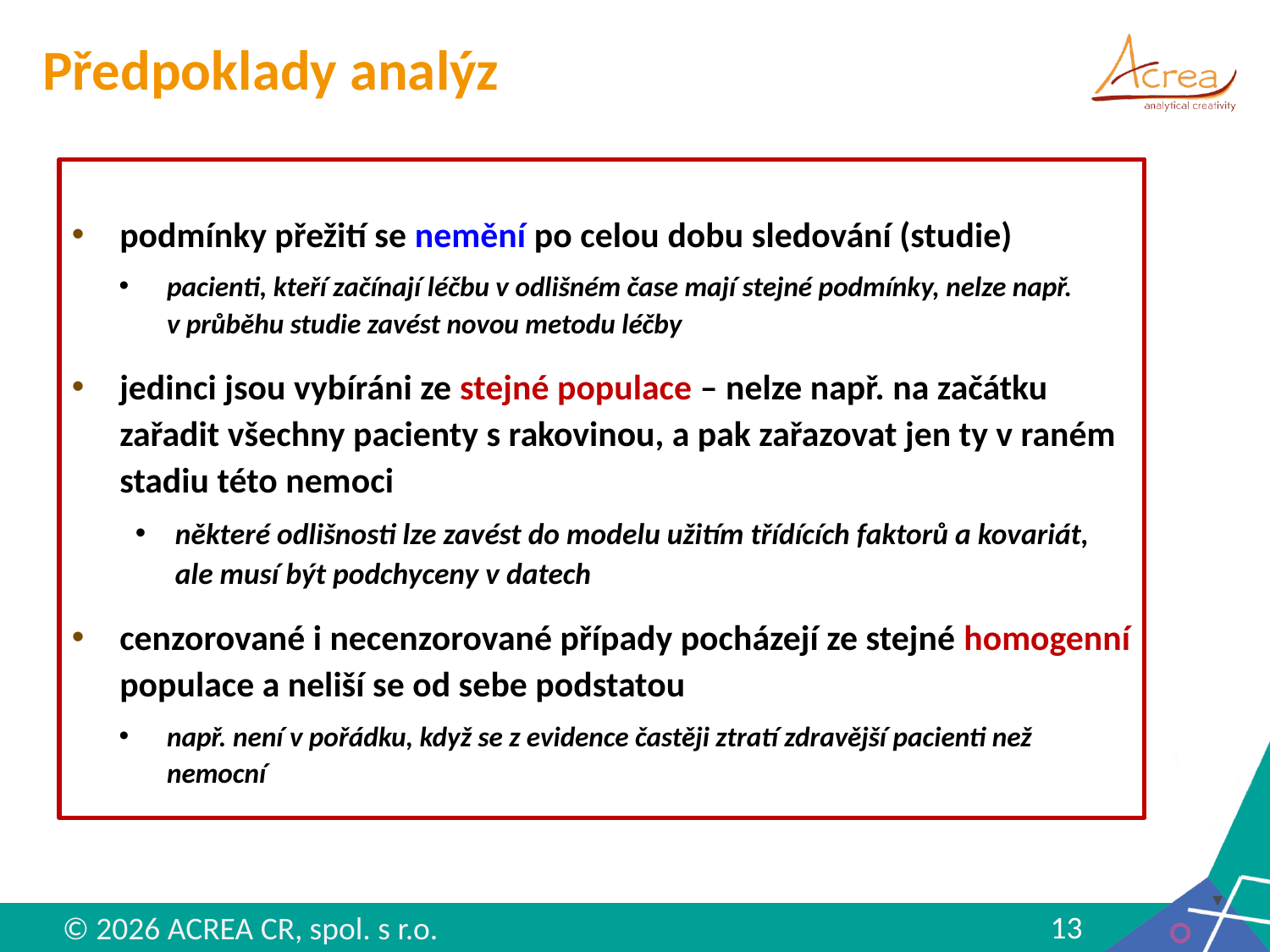

# Předpoklady analýz

podmínky přežití se nemění po celou dobu sledování (studie)
pacienti, kteří začínají léčbu v odlišném čase mají stejné podmínky, nelze např. v průběhu studie zavést novou metodu léčby
jedinci jsou vybíráni ze stejné populace – nelze např. na začátku zařadit všechny pacienty s rakovinou, a pak zařazovat jen ty v raném stadiu této nemoci
některé odlišnosti lze zavést do modelu užitím třídících faktorů a kovariát, ale musí být podchyceny v datech
cenzorované i necenzorované případy pocházejí ze stejné homogenní populace a neliší se od sebe podstatou
např. není v pořádku, když se z evidence častěji ztratí zdravější pacienti než nemocní